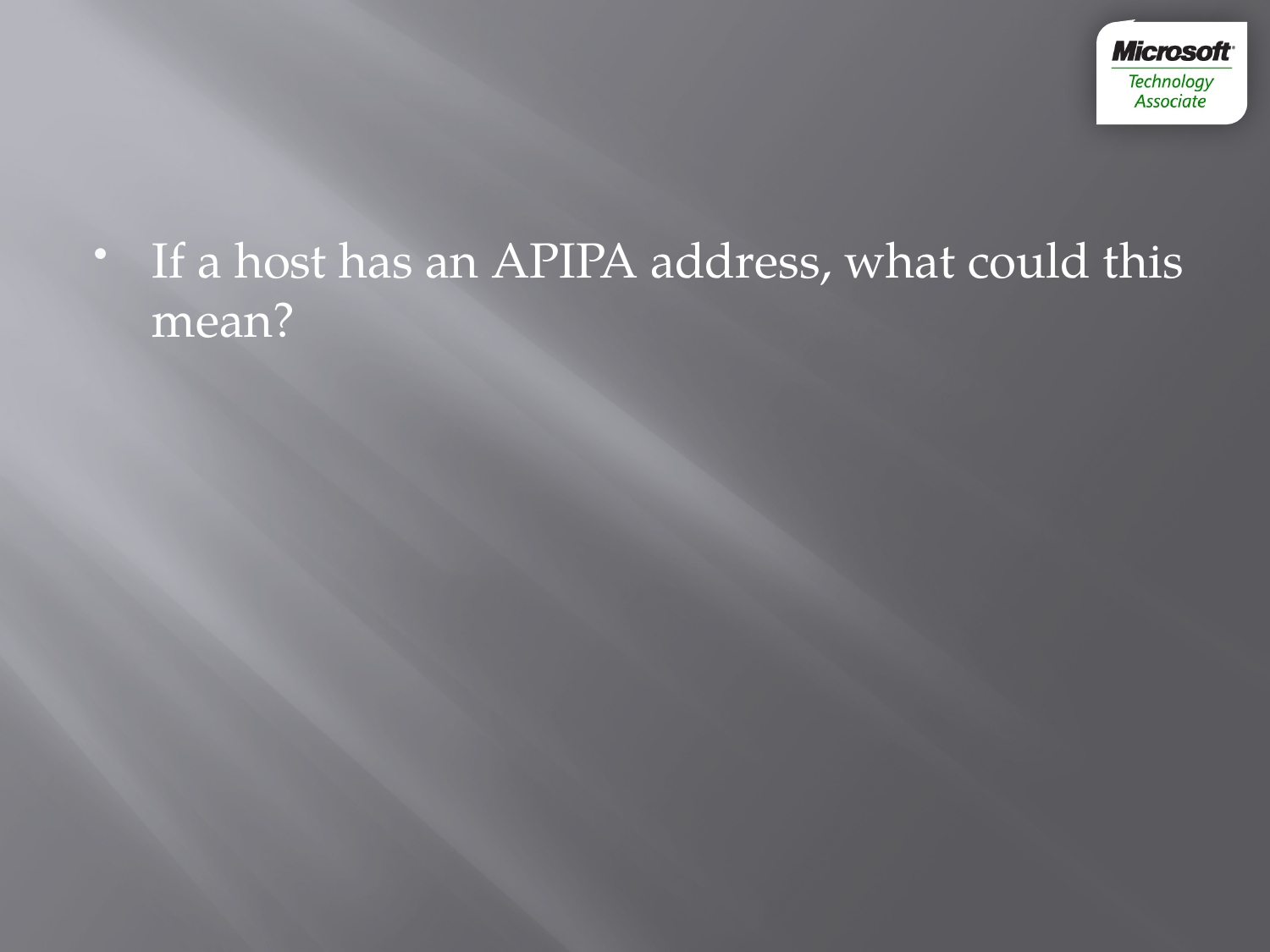

#
If a host has an APIPA address, what could this mean?